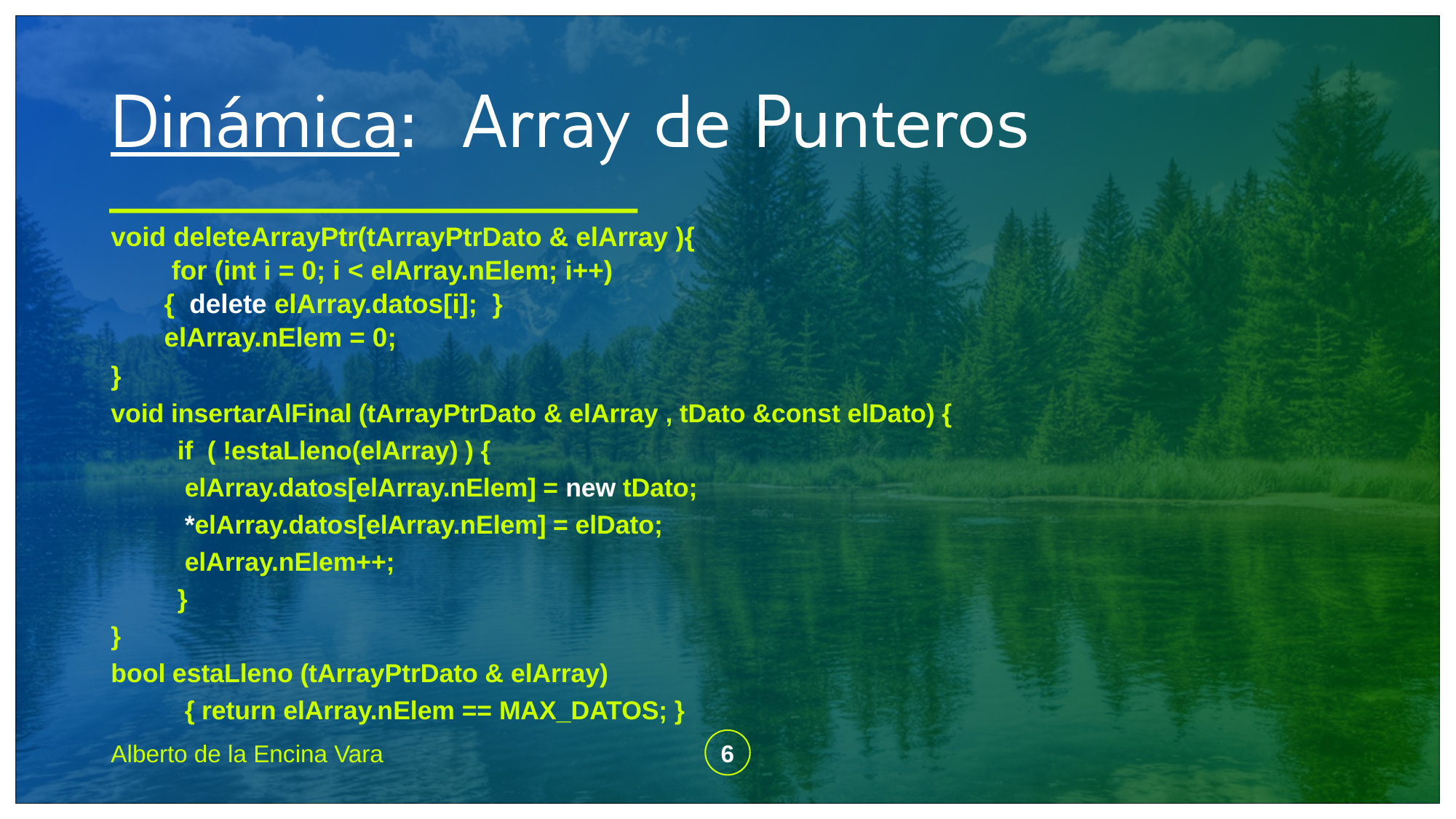

# Dinámica:  Array de Punteros
void deleteArrayPtr(tArrayPtrDato & elArray ){
 for (int i = 0; i < elArray.nElem; i++)
	{  delete elArray.datos[i];  }
elArray.nElem = 0;
}
void insertarAlFinal (tArrayPtrDato & elArray , tDato &const elDato) {
	if  ( !estaLleno(elArray) ) {
		 elArray.datos[elArray.nElem] = new tDato;
		 *elArray.datos[elArray.nElem] = elDato;
		 elArray.nElem++;
	}
}
bool estaLleno (tArrayPtrDato & elArray)
	 { return elArray.nElem == MAX_DATOS; }
Alberto de la Encina Vara
6